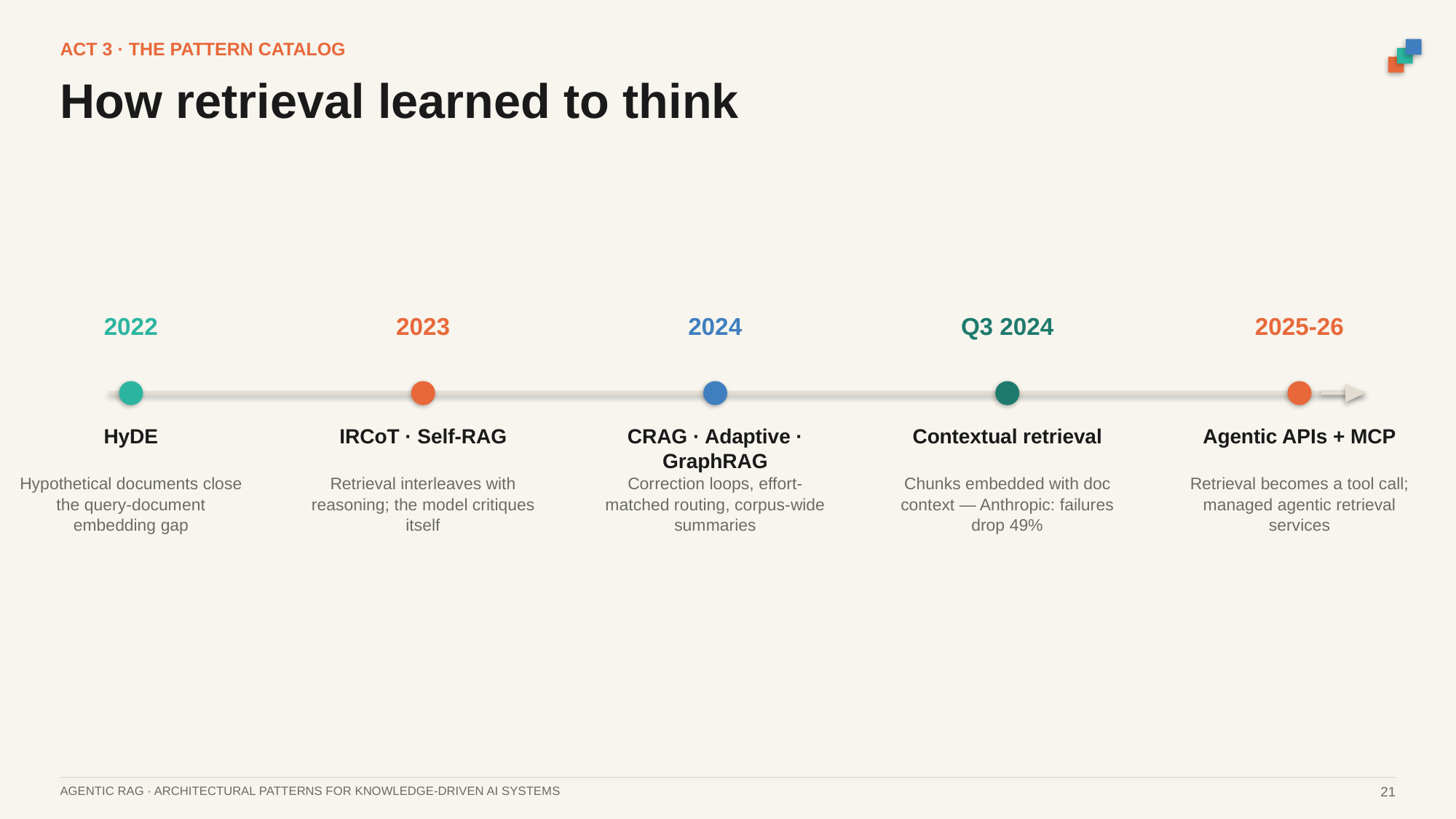

ACT 3 · THE PATTERN CATALOG

How retrieval learned to think
2022
2023
2024
Q3 2024
2025-26

HyDE
IRCoT · Self-RAG
CRAG · Adaptive · GraphRAG
Contextual retrieval
Agentic APIs + MCP
Hypothetical documents close the query-document embedding gap
Retrieval interleaves with reasoning; the model critiques itself
Correction loops, effort-matched routing, corpus-wide summaries
Chunks embedded with doc context — Anthropic: failures drop 49%
Retrieval becomes a tool call; managed agentic retrieval services

AGENTIC RAG · ARCHITECTURAL PATTERNS FOR KNOWLEDGE-DRIVEN AI SYSTEMS
21